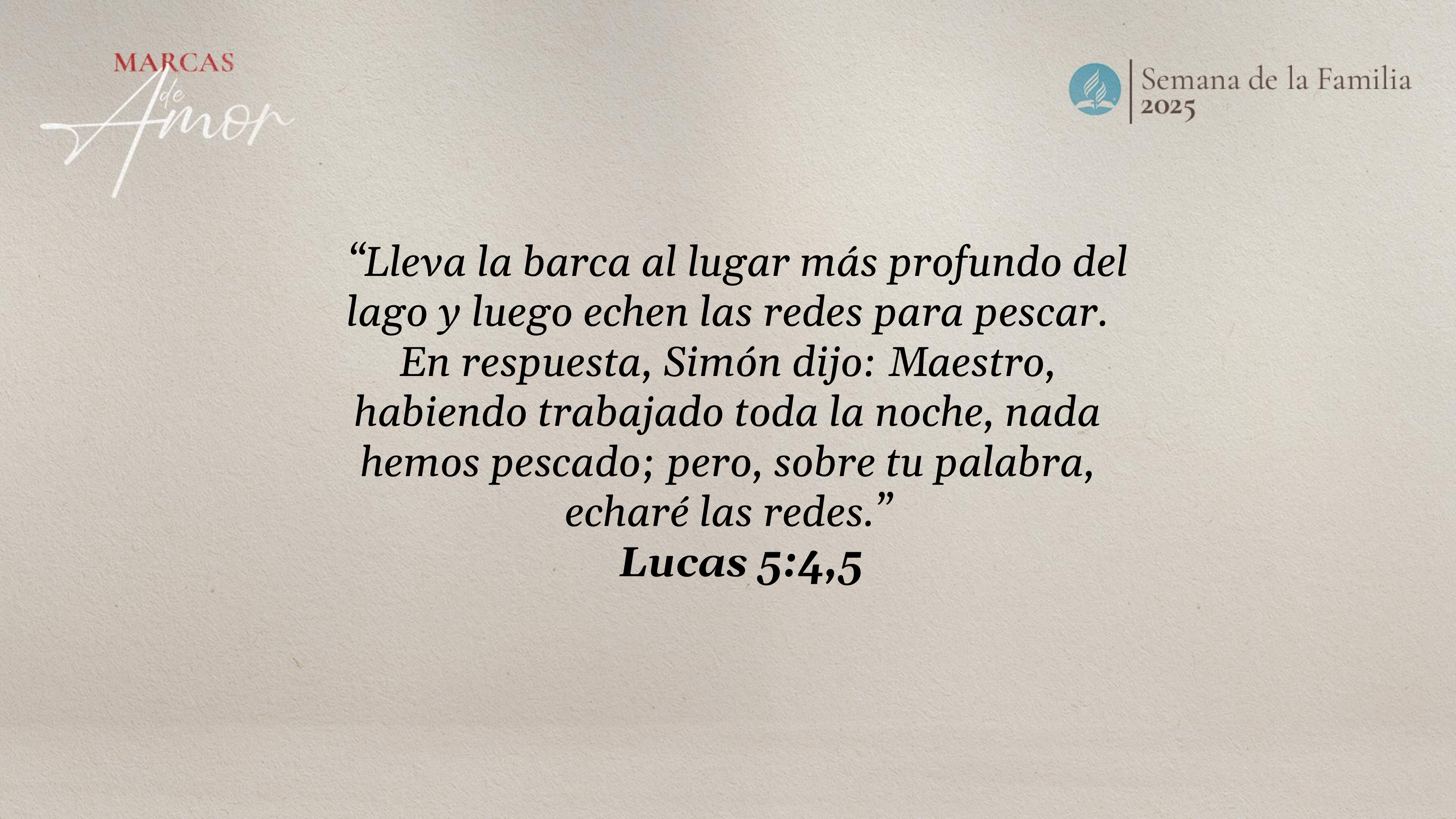

“Lleva la barca al lugar más profundo del lago y luego echen las redes para pescar. En respuesta, Simón dijo: Maestro, habiendo trabajado toda la noche, nada hemos pescado; pero, sobre tu palabra, echaré las redes.”
Lucas 5:4,5